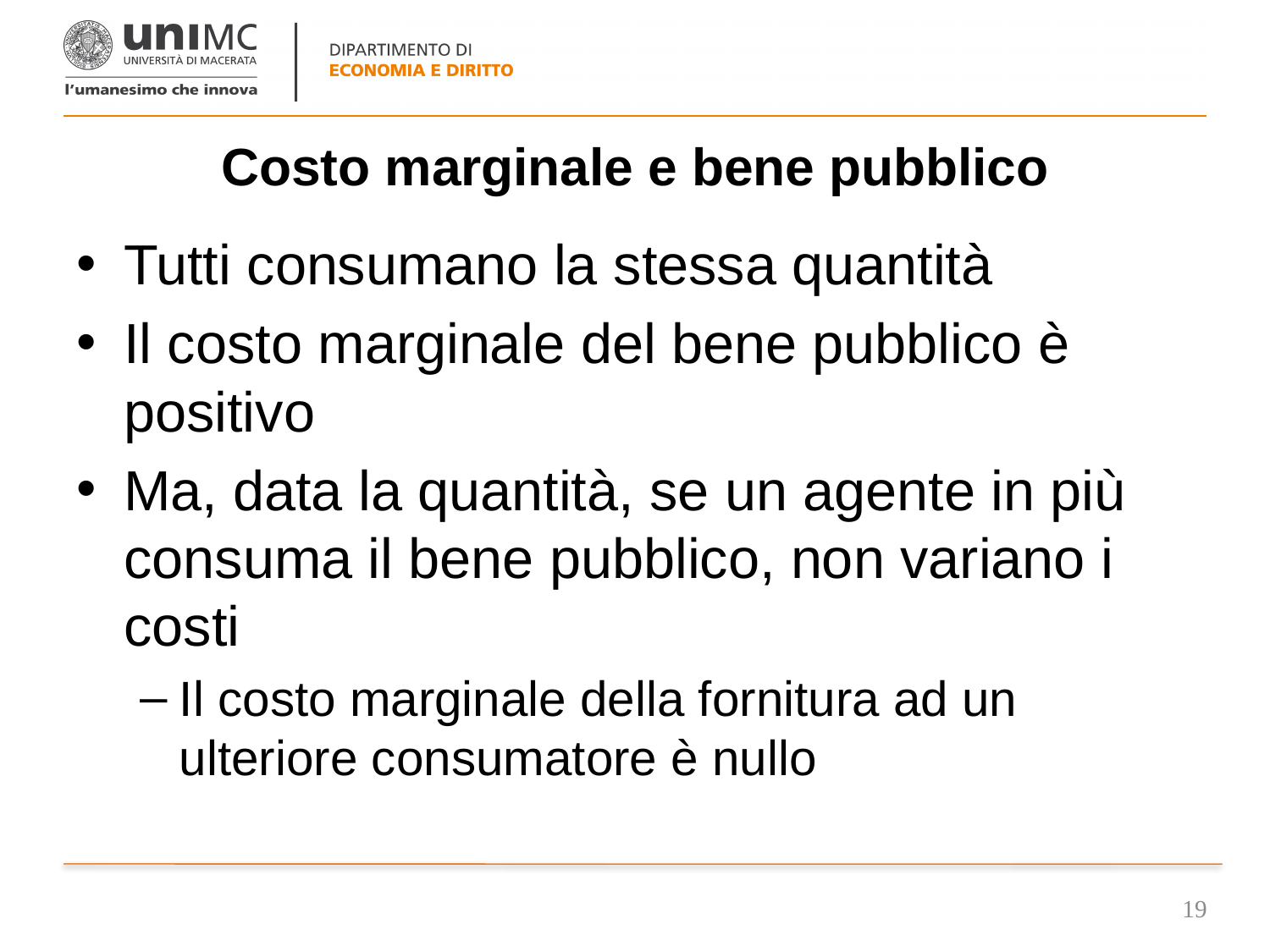

# Costo marginale e bene pubblico
Tutti consumano la stessa quantità
Il costo marginale del bene pubblico è positivo
Ma, data la quantità, se un agente in più consuma il bene pubblico, non variano i costi
Il costo marginale della fornitura ad un ulteriore consumatore è nullo
19